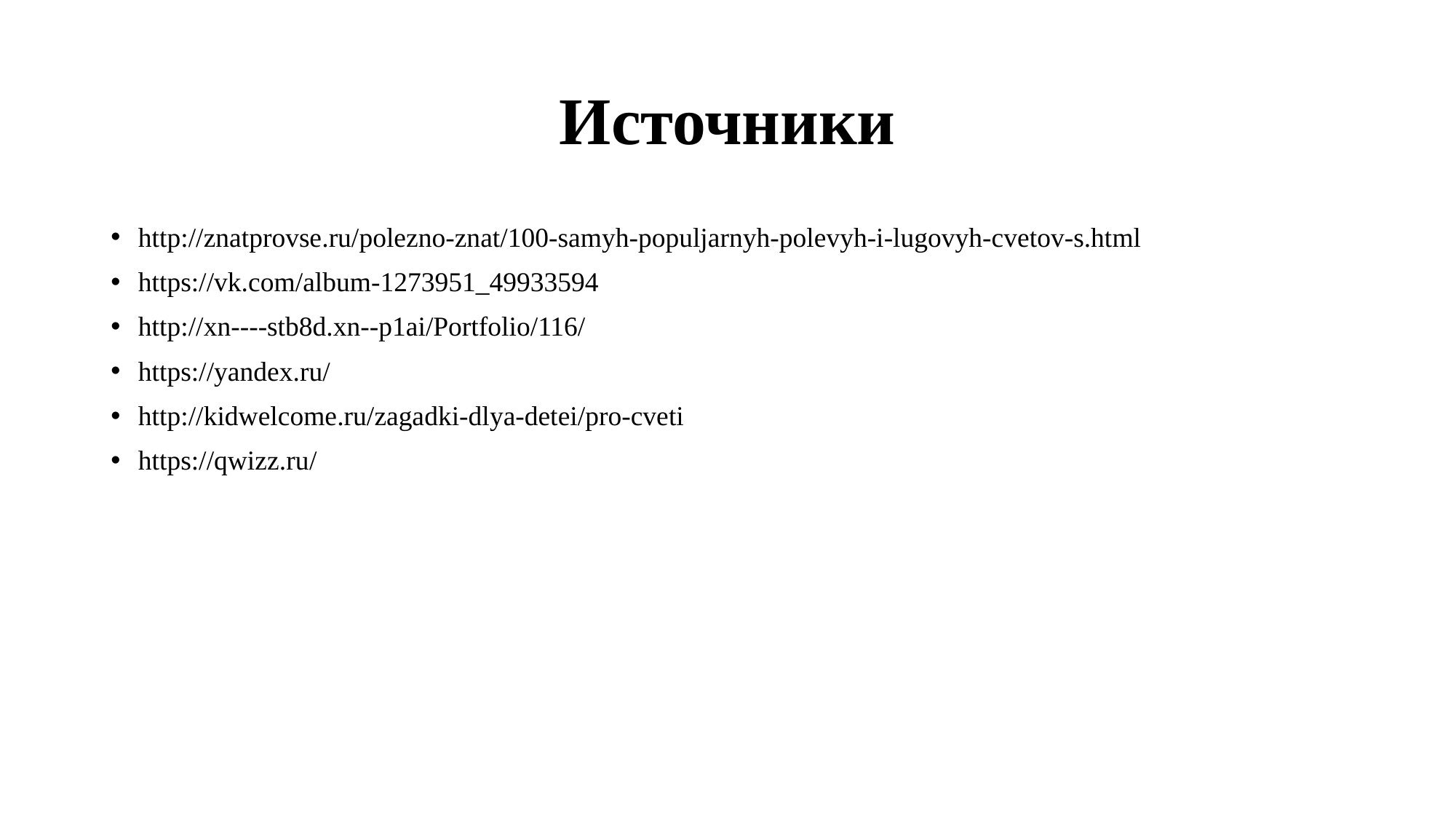

# Источники
http://znatprovse.ru/polezno-znat/100-samyh-populjarnyh-polevyh-i-lugovyh-cvetov-s.html
https://vk.com/album-1273951_49933594
http://xn----stb8d.xn--p1ai/Portfolio/116/
https://yandex.ru/
http://kidwelcome.ru/zagadki-dlya-detei/pro-cveti
https://qwizz.ru/